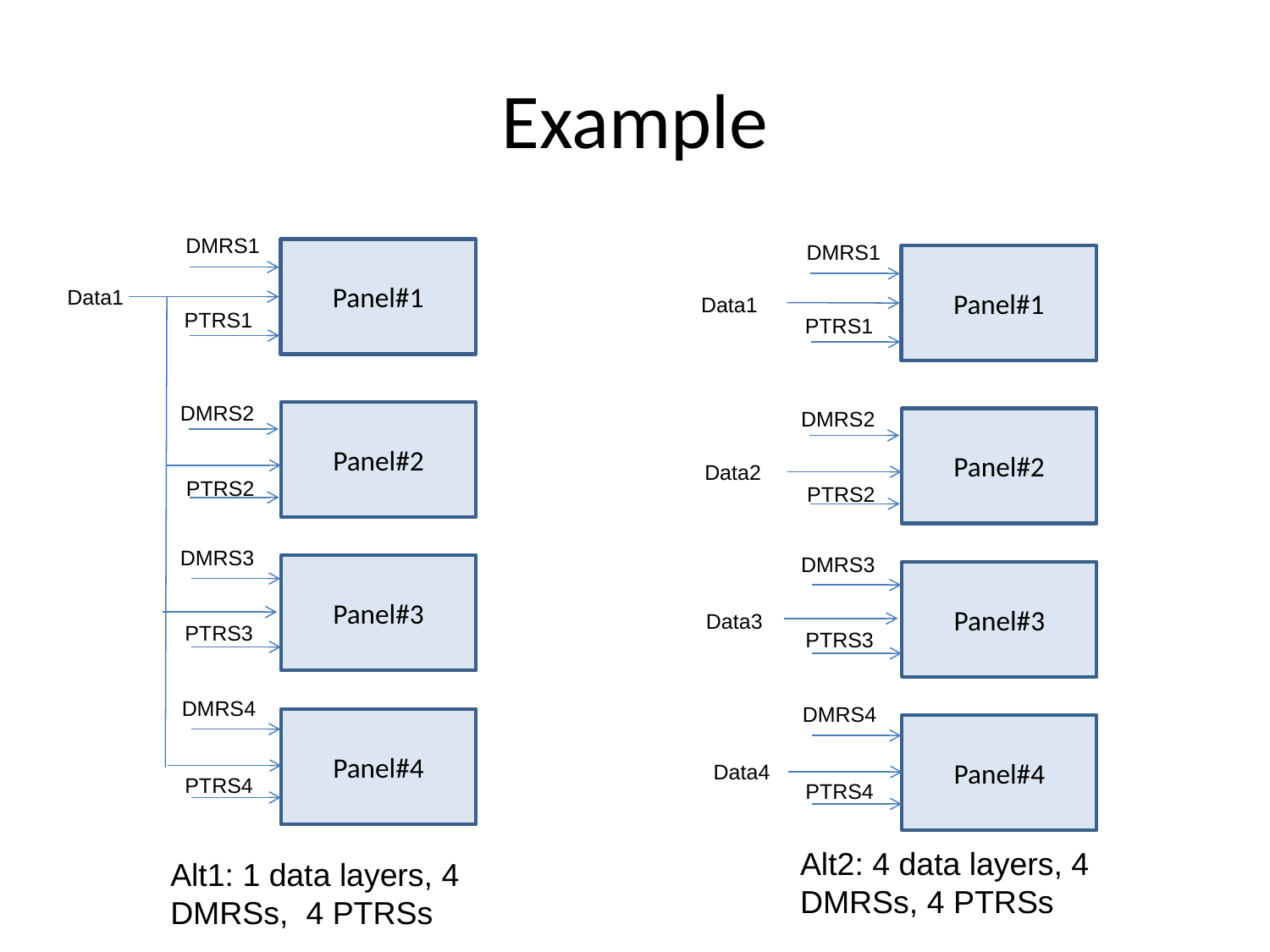

# Example
DMRS1
Panel#1
Data1
PTRS1
DMRS2
Panel#2
PTRS2
DMRS3
Panel#3
PTRS3
DMRS4
Panel#4
PTRS4
DMRS1
Panel#1
Data1
PTRS1
DMRS2
Panel#2
Data2
PTRS2
DMRS3
Panel#3
Data3
PTRS3
DMRS4
Panel#4
Data4
PTRS4
Alt2: 4 data layers, 4 DMRSs, 4 PTRSs
Alt1: 1 data layers, 4 DMRSs,  4 PTRSs